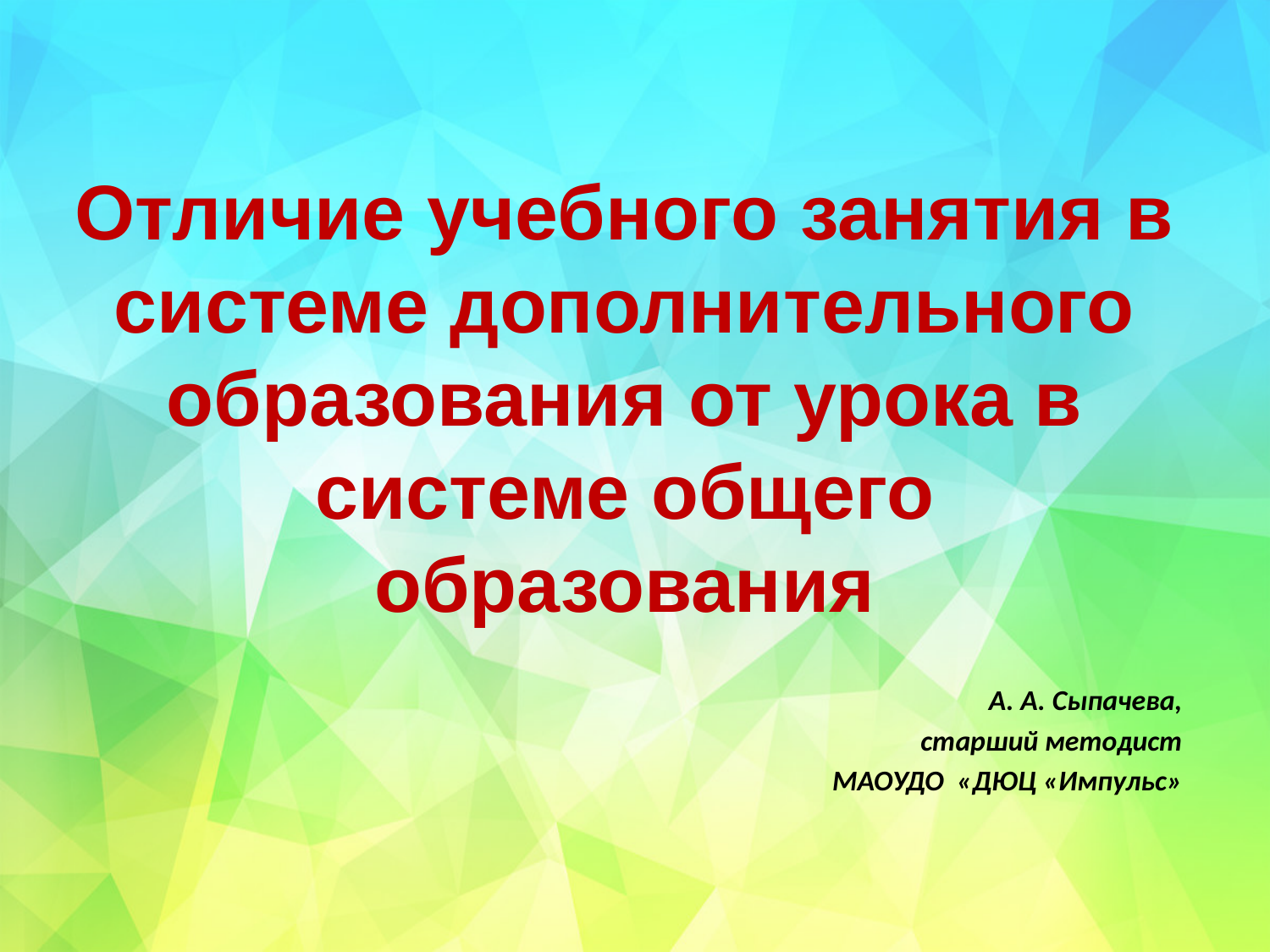

Отличие учебного занятия в системе дополнительного образования от урока в системе общего образования

А. А. Сыпачева,
старший методист
 МАОУДО  «ДЮЦ «Импульс»